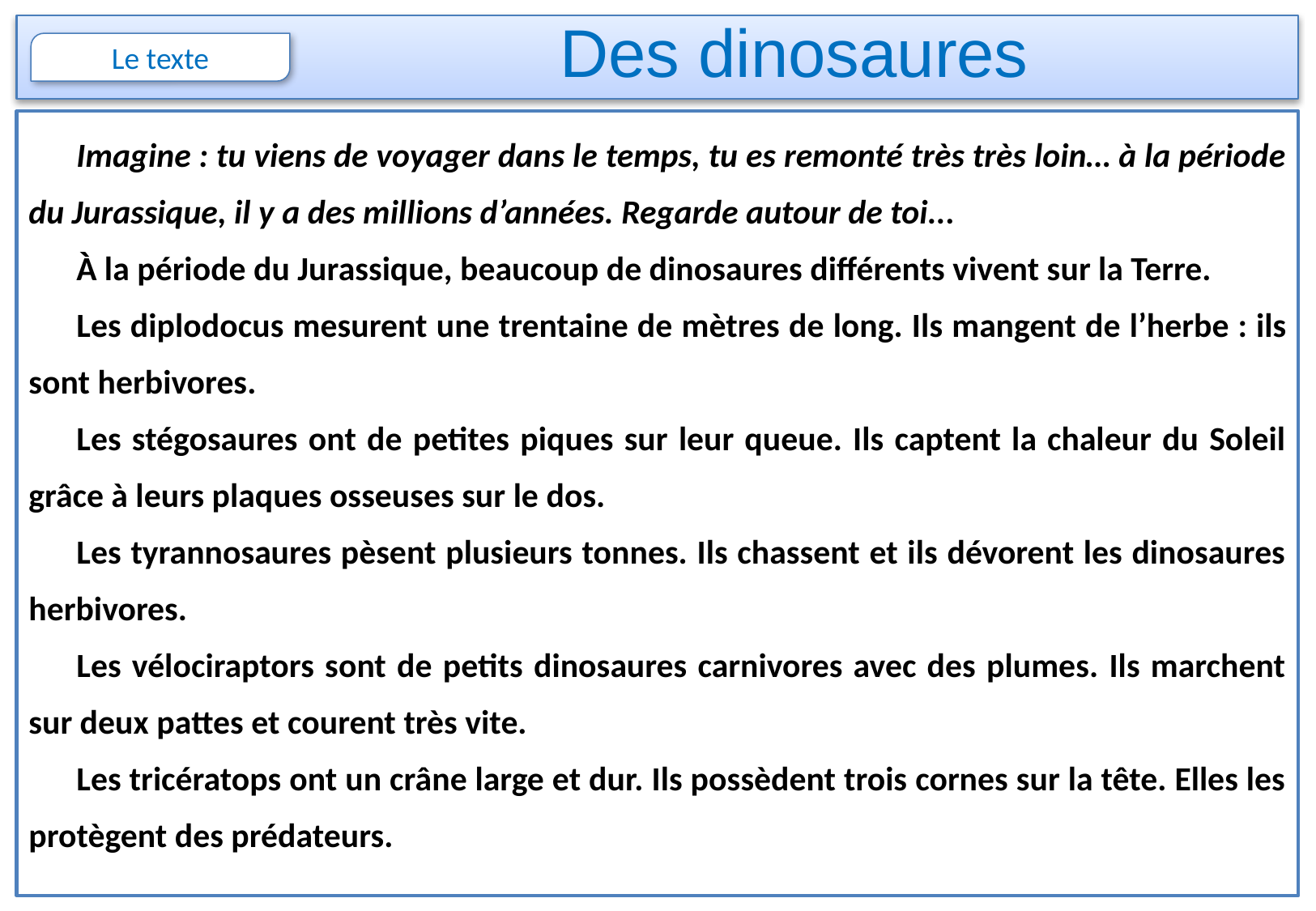

# Des dinosaures
Imagine : tu viens de voyager dans le temps, tu es remonté très très loin… à la période du Jurassique, il y a des millions d’années. Regarde autour de toi...
À la période du Jurassique, beaucoup de dinosaures différents vivent sur la Terre.
Les diplodocus mesurent une trentaine de mètres de long. Ils mangent de l’herbe : ils sont herbivores.
Les stégosaures ont de petites piques sur leur queue. Ils captent la chaleur du Soleil grâce à leurs plaques osseuses sur le dos.
Les tyrannosaures pèsent plusieurs tonnes. Ils chassent et ils dévorent les dinosaures herbivores.
Les vélociraptors sont de petits dinosaures carnivores avec des plumes. Ils marchent sur deux pattes et courent très vite.
Les tricératops ont un crâne large et dur. Ils possèdent trois cornes sur la tête. Elles les protègent des prédateurs.